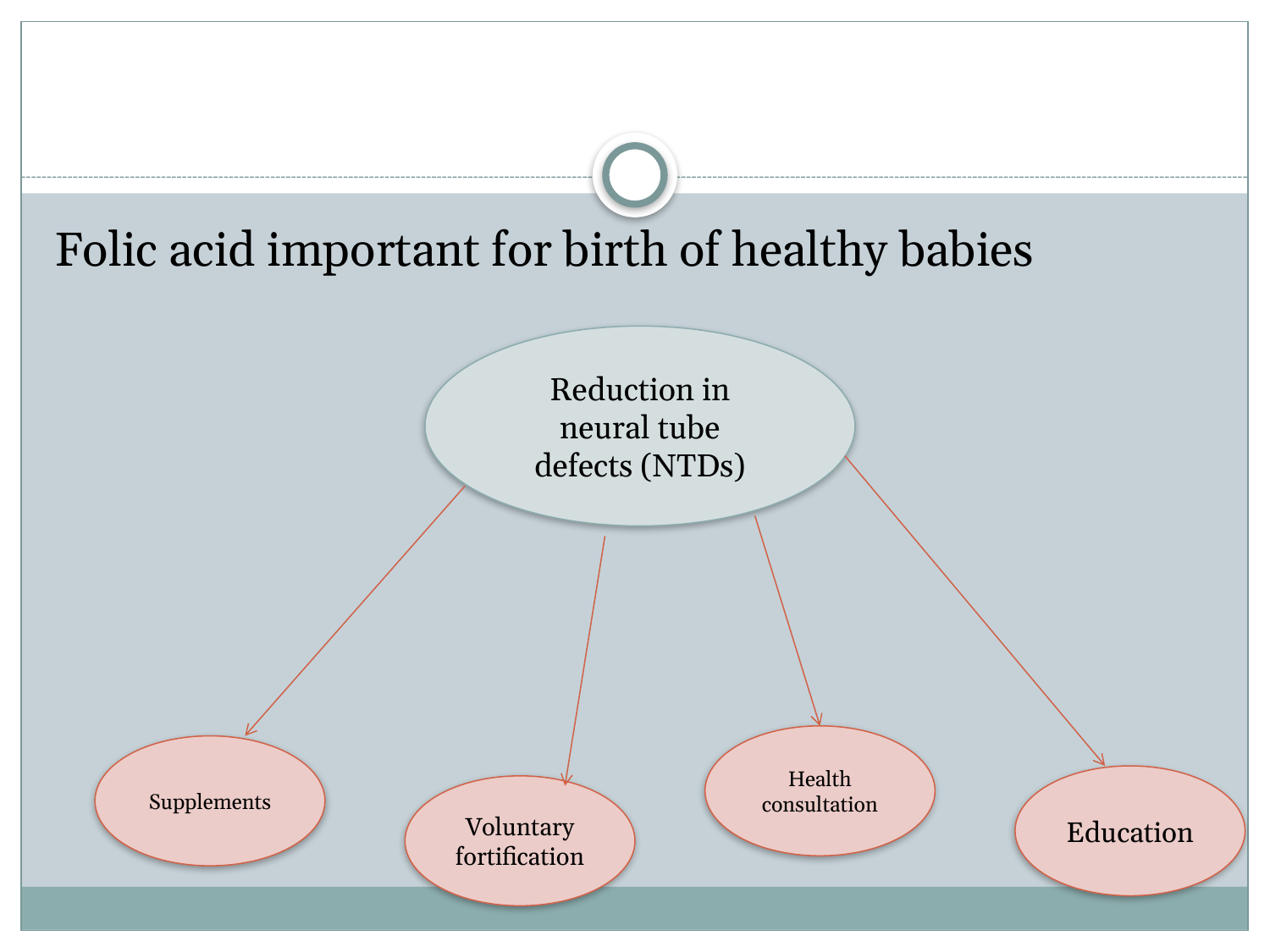

#
Folic acid important for birth of healthy babies

Reduction in
neural tube
defects (NTDs)
Health consultation
Supplements
Education
Voluntary fortification